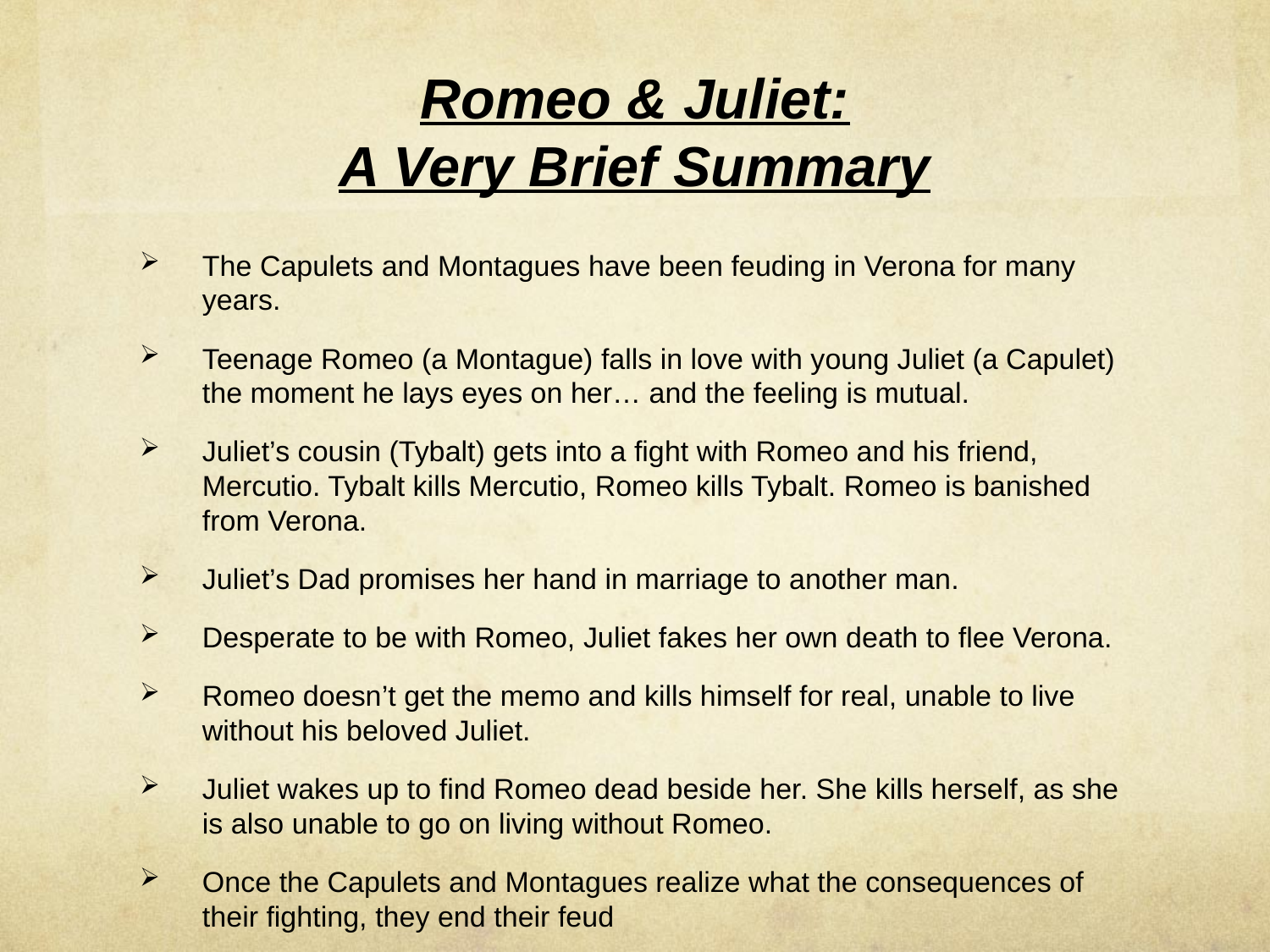

# Romeo & Juliet: A Very Brief Summary
The Capulets and Montagues have been feuding in Verona for many years.
Teenage Romeo (a Montague) falls in love with young Juliet (a Capulet) the moment he lays eyes on her… and the feeling is mutual.
Juliet’s cousin (Tybalt) gets into a fight with Romeo and his friend, Mercutio. Tybalt kills Mercutio, Romeo kills Tybalt. Romeo is banished from Verona.
Juliet’s Dad promises her hand in marriage to another man.
Desperate to be with Romeo, Juliet fakes her own death to flee Verona.
Romeo doesn’t get the memo and kills himself for real, unable to live without his beloved Juliet.
Juliet wakes up to find Romeo dead beside her. She kills herself, as she is also unable to go on living without Romeo.
Once the Capulets and Montagues realize what the consequences of their fighting, they end their feud